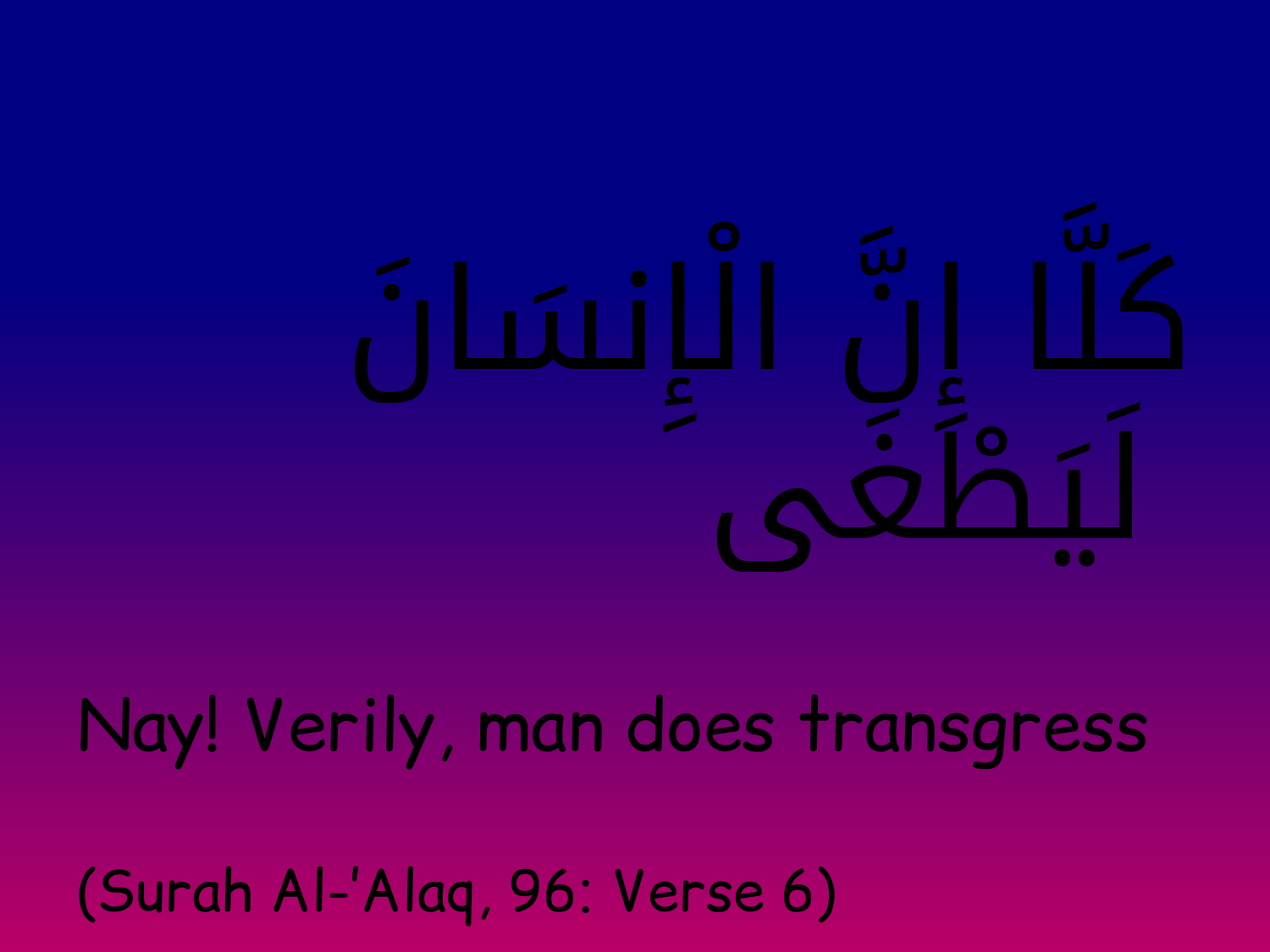

#
كَلَّا إِنَّ الْإِنسَانَ لَيَطْغَى

Nay! Verily, man does transgress

(Surah Al-’Alaq, 96: Verse 6)